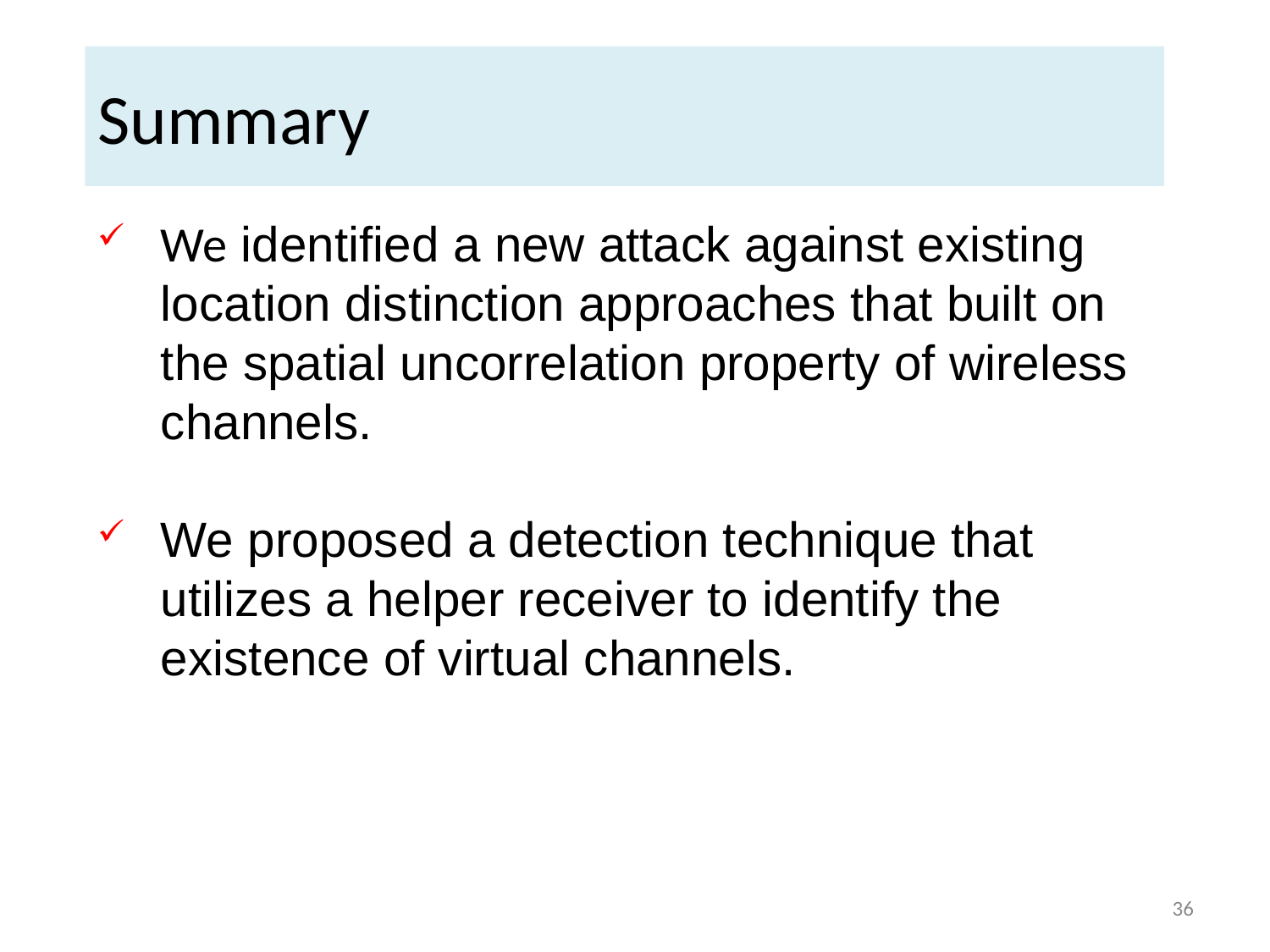

# Summary
We identified a new attack against existing location distinction approaches that built on the spatial uncorrelation property of wireless channels.

We proposed a detection technique that utilizes a helper receiver to identify the existence of virtual channels.

36